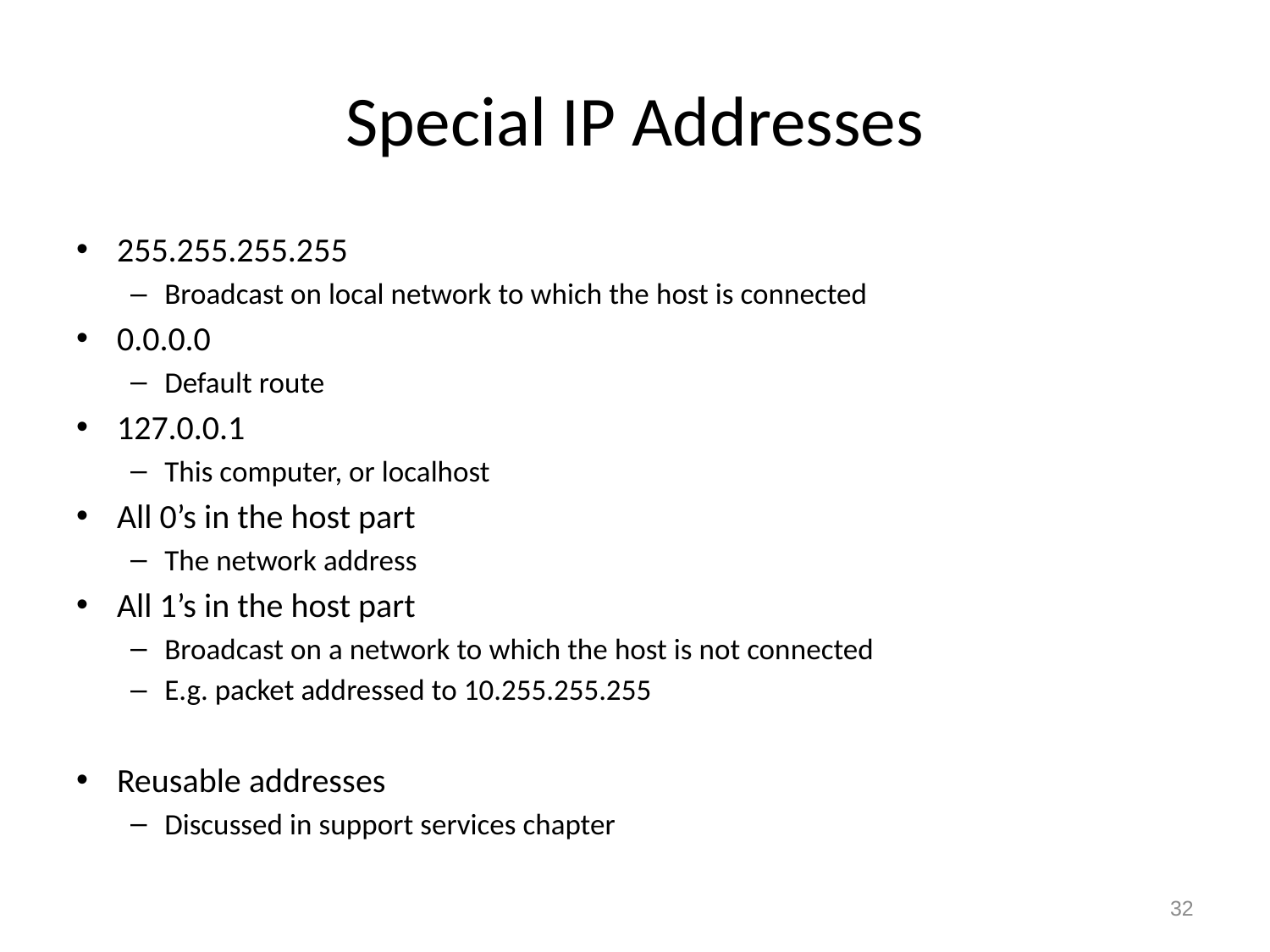

# Special IP Addresses
255.255.255.255
Broadcast on local network to which the host is connected
0.0.0.0
Default route
127.0.0.1
This computer, or localhost
All 0’s in the host part
The network address
All 1’s in the host part
Broadcast on a network to which the host is not connected
E.g. packet addressed to 10.255.255.255

Reusable addresses
Discussed in support services chapter
32